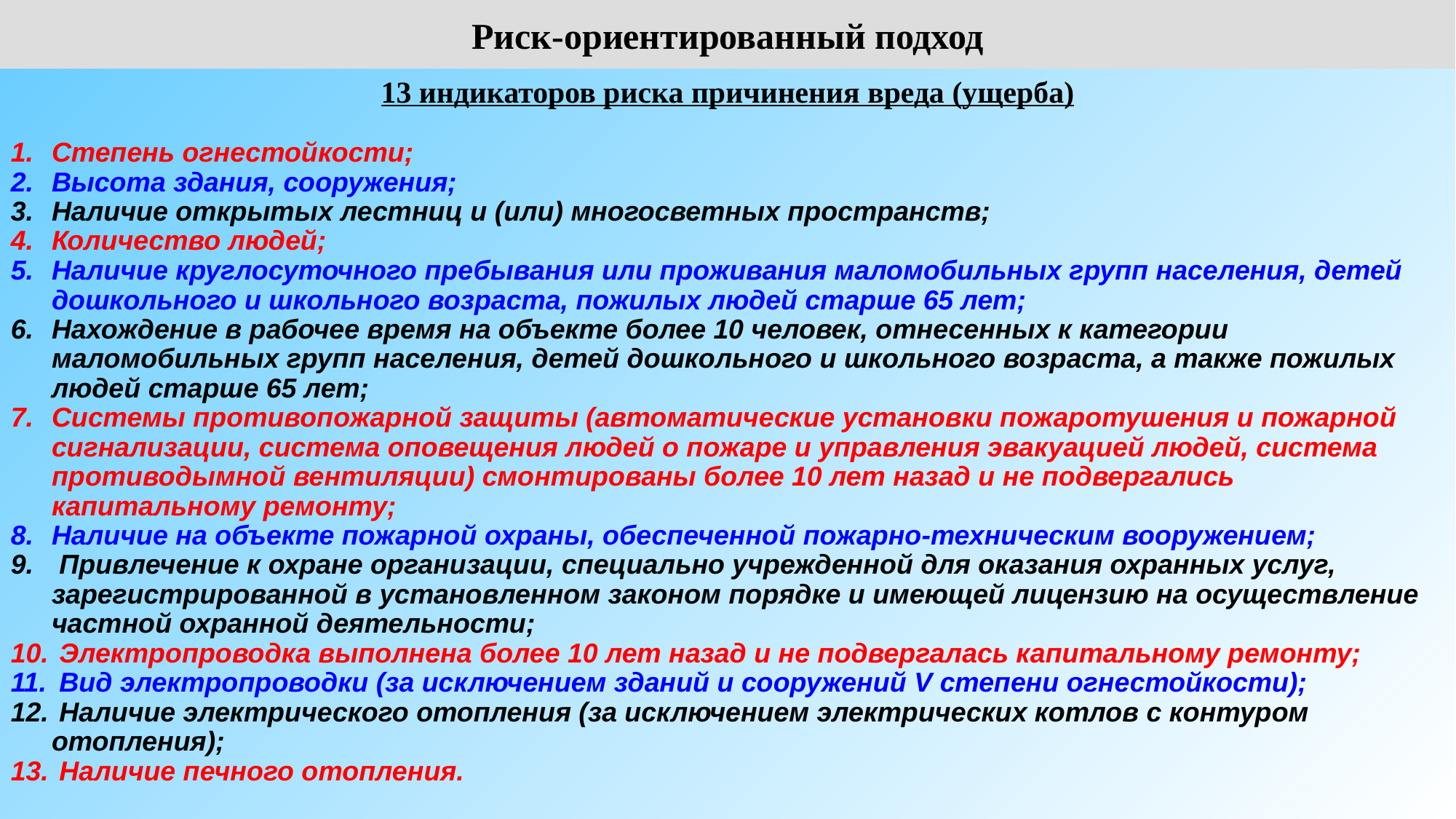

Риск-ориентированный подход
13 индикаторов риска причинения вреда (ущерба)

Степень огнестойкости;
Высота здания, сооружения;
Наличие открытых лестниц и (или) многосветных пространств;
Количество людей;
Наличие круглосуточного пребывания или проживания маломобильных групп населения, детей дошкольного и школьного возраста, пожилых людей старше 65 лет;
Нахождение в рабочее время на объекте более 10 человек, отнесенных к категории маломобильных групп населения, детей дошкольного и школьного возраста, а также пожилых людей старше 65 лет;
Системы противопожарной защиты (автоматические установки пожаротушения и пожарной сигнализации, система оповещения людей о пожаре и управления эвакуацией людей, система противодымной вентиляции) смонтированы более 10 лет назад и не подвергались капитальному ремонту;
Наличие на объекте пожарной охраны, обеспеченной пожарно-техническим вооружением;
 Привлечение к охране организации, специально учрежденной для оказания охранных услуг, зарегистрированной в установленном законом порядке и имеющей лицензию на осуществление частной охранной деятельности;
 Электропроводка выполнена более 10 лет назад и не подвергалась капитальному ремонту;
 Вид электропроводки (за исключением зданий и сооружений V степени огнестойкости);
 Наличие электрического отопления (за исключением электрических котлов с контуром отопления);
 Наличие печного отопления.